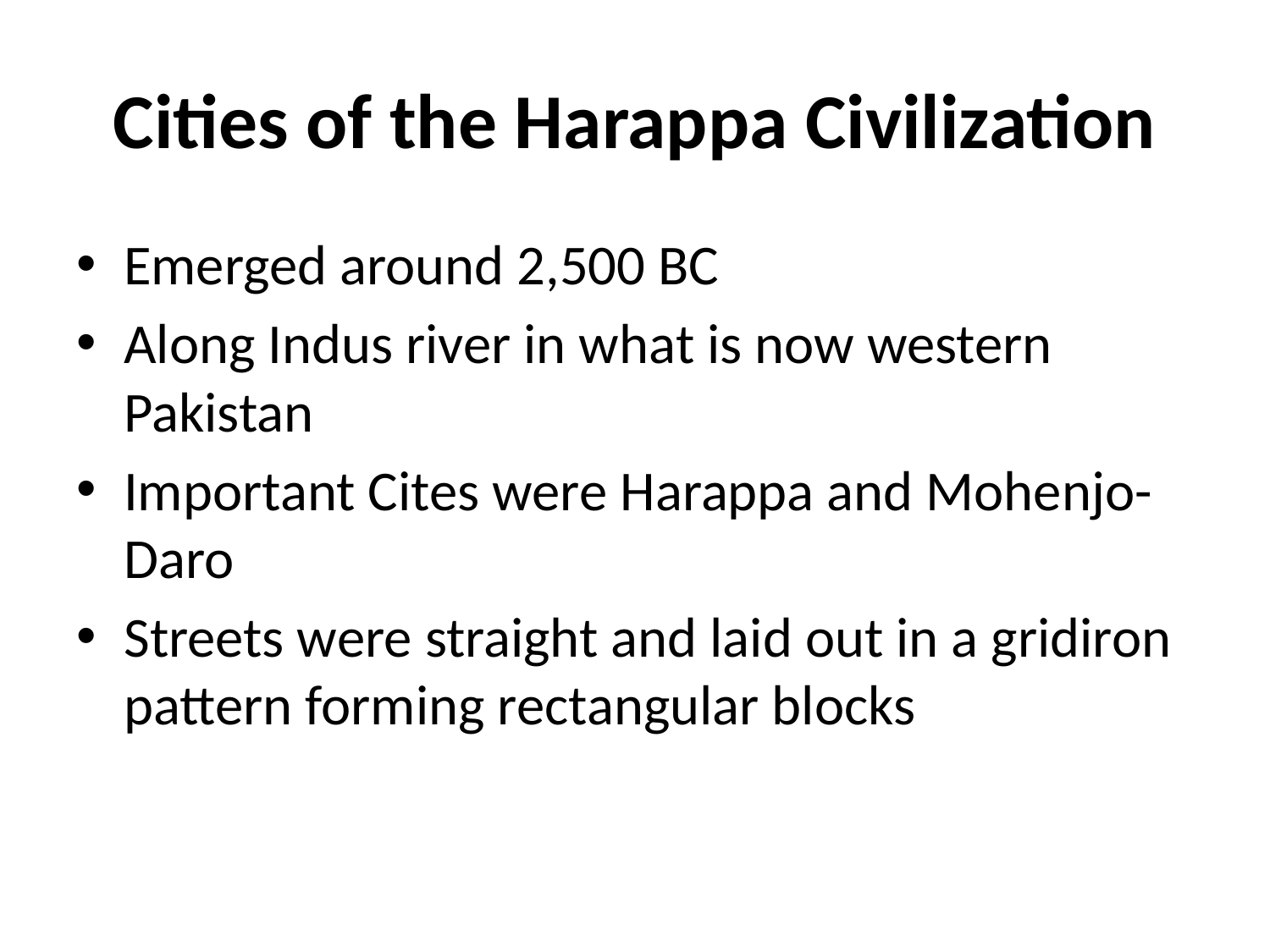

# Cities of the Harappa Civilization
Emerged around 2,500 BC
Along Indus river in what is now western Pakistan
Important Cites were Harappa and Mohenjo-Daro
Streets were straight and laid out in a gridiron pattern forming rectangular blocks